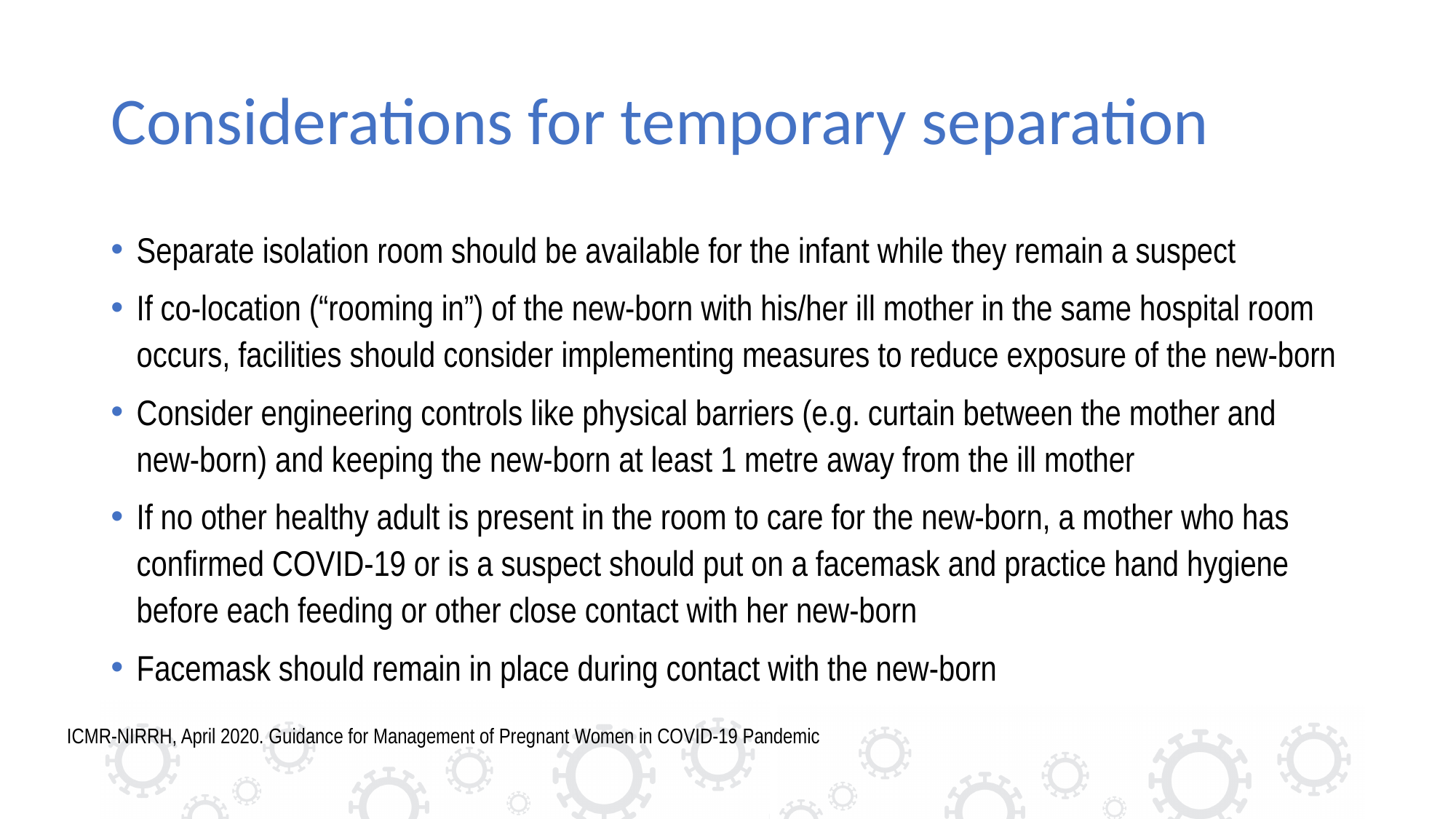

# Considerations for temporary separation
Separate isolation room should be available for the infant while they remain a suspect
If co-location (“rooming in”) of the new-born with his/her ill mother in the same hospital room occurs, facilities should consider implementing measures to reduce exposure of the new-born
Consider engineering controls like physical barriers (e.g. curtain between the mother and new-born) and keeping the new-born at least 1 metre away from the ill mother
If no other healthy adult is present in the room to care for the new-born, a mother who has confirmed COVID-19 or is a suspect should put on a facemask and practice hand hygiene before each feeding or other close contact with her new-born
Facemask should remain in place during contact with the new-born
ICMR-NIRRH, April 2020. Guidance for Management of Pregnant Women in COVID-19 Pandemic